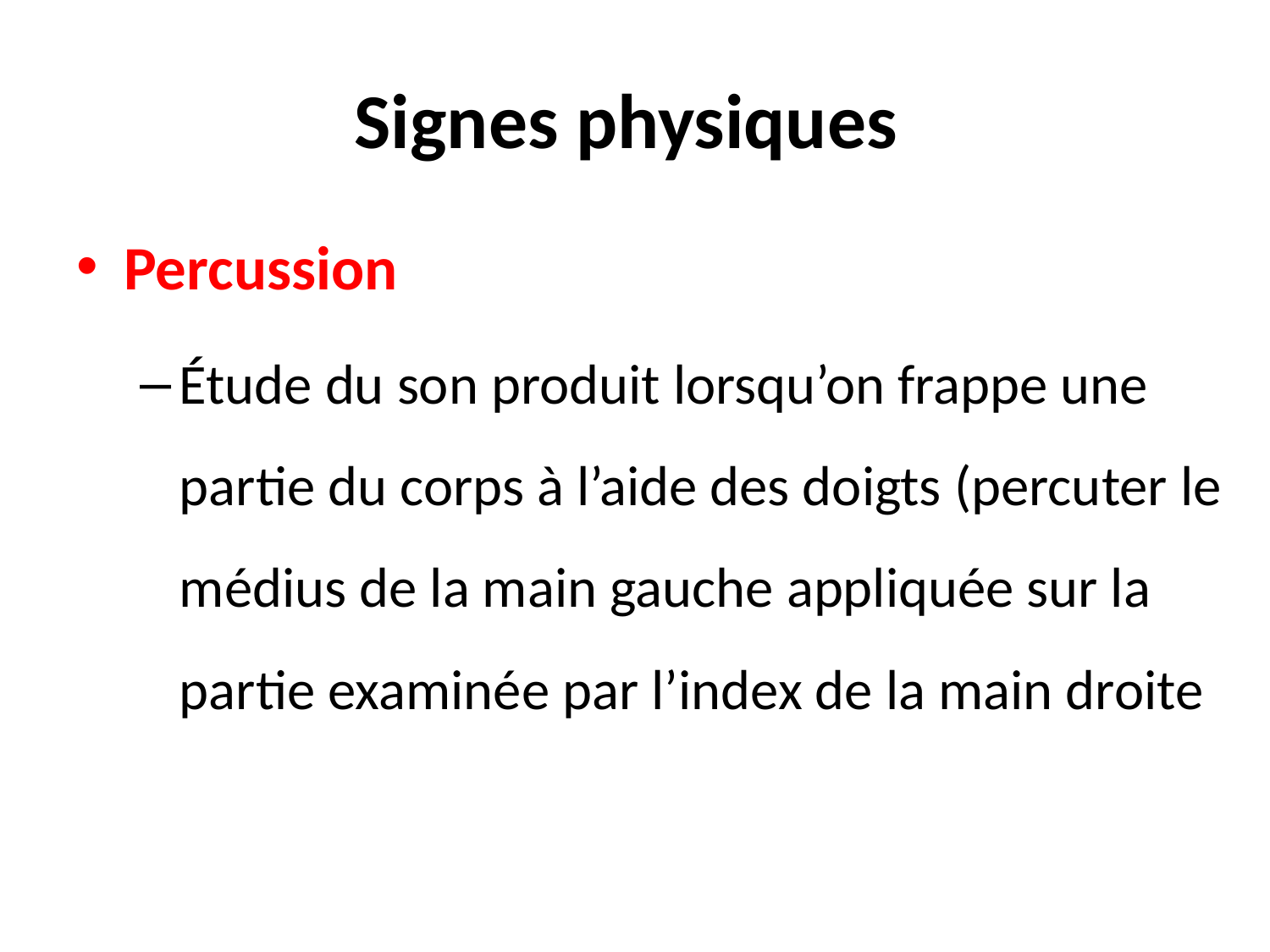

# Signes physiques
Percussion
Étude du son produit lorsqu’on frappe une partie du corps à l’aide des doigts (percuter le médius de la main gauche appliquée sur la partie examinée par l’index de la main droite